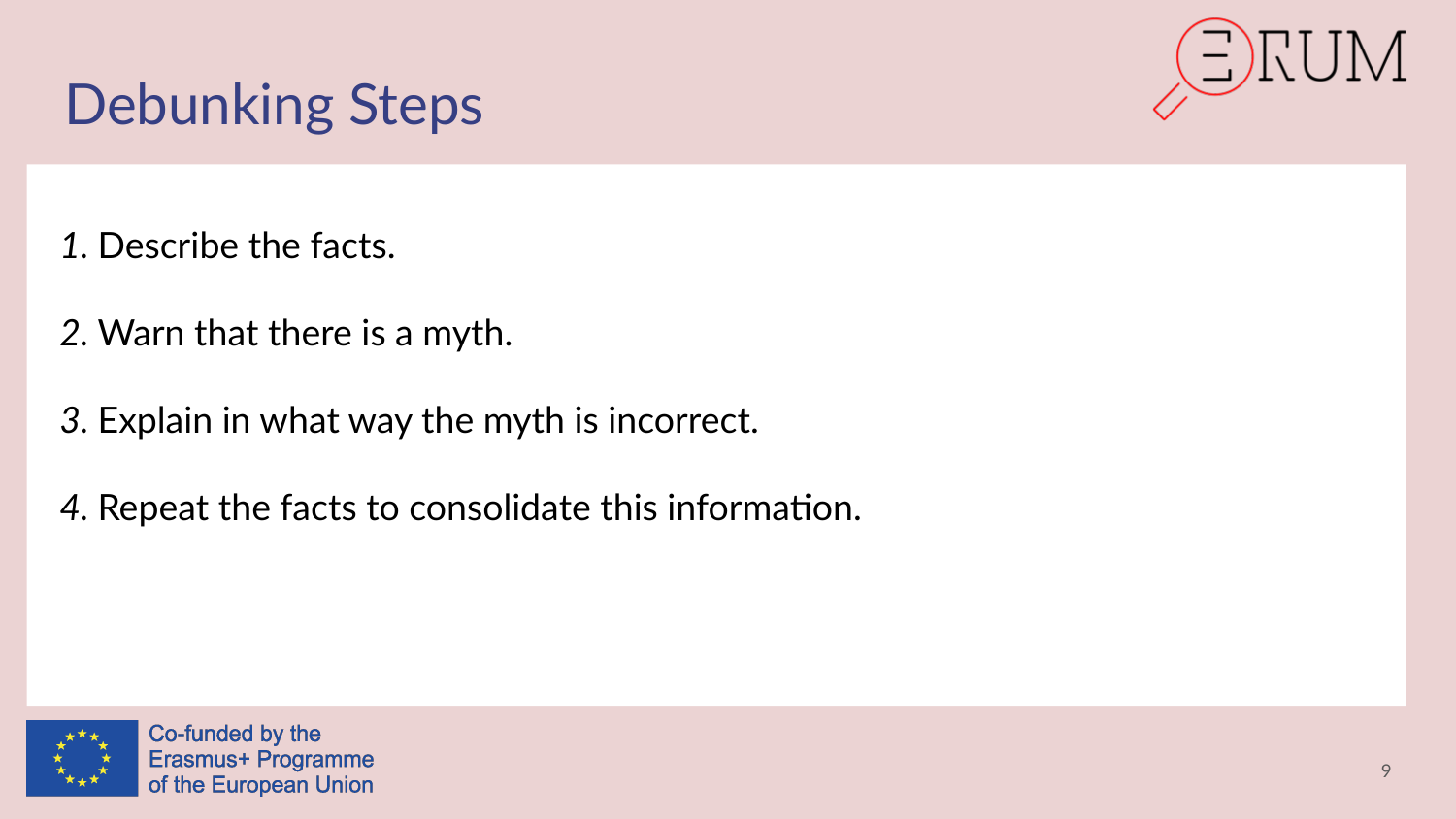

# Debunking Steps
1. Describe the facts.
2. Warn that there is a myth.
3. Explain in what way the myth is incorrect.
4. Repeat the facts to consolidate this information.
9